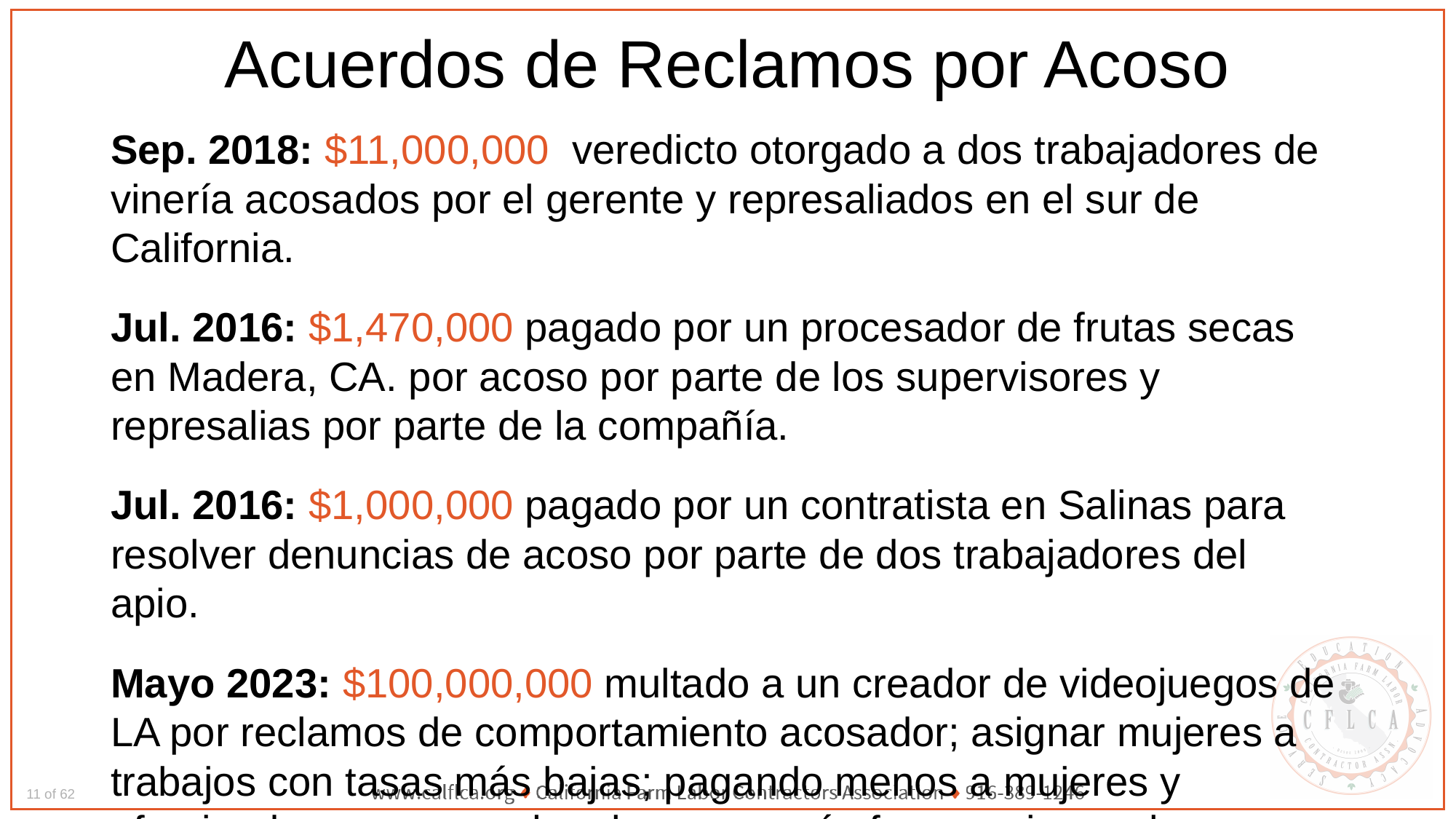

Acuerdos de Reclamos por Acoso
Sep. 2018: $11,000,000  veredicto otorgado a dos trabajadores de vinería acosados por el gerente y represaliados en el sur de California.
Jul. 2016: $1,470,000 pagado por un procesador de frutas secas en Madera, CA. por acoso por parte de los supervisores y represalias por parte de la compañía.
Jul. 2016: $1,000,000 pagado por un contratista en Salinas para resolver denuncias de acoso por parte de dos trabajadores del apio.
Mayo 2023: $100,000,000 multado a un creador de videojuegos de LA por reclamos de comportamiento acosador; asignar mujeres a trabajos con tasas más bajas; pagando menos a mujeres y ofreciendo ascensos a hombres con más frecuencia que las mujeres en puestos similares.
11 of 62